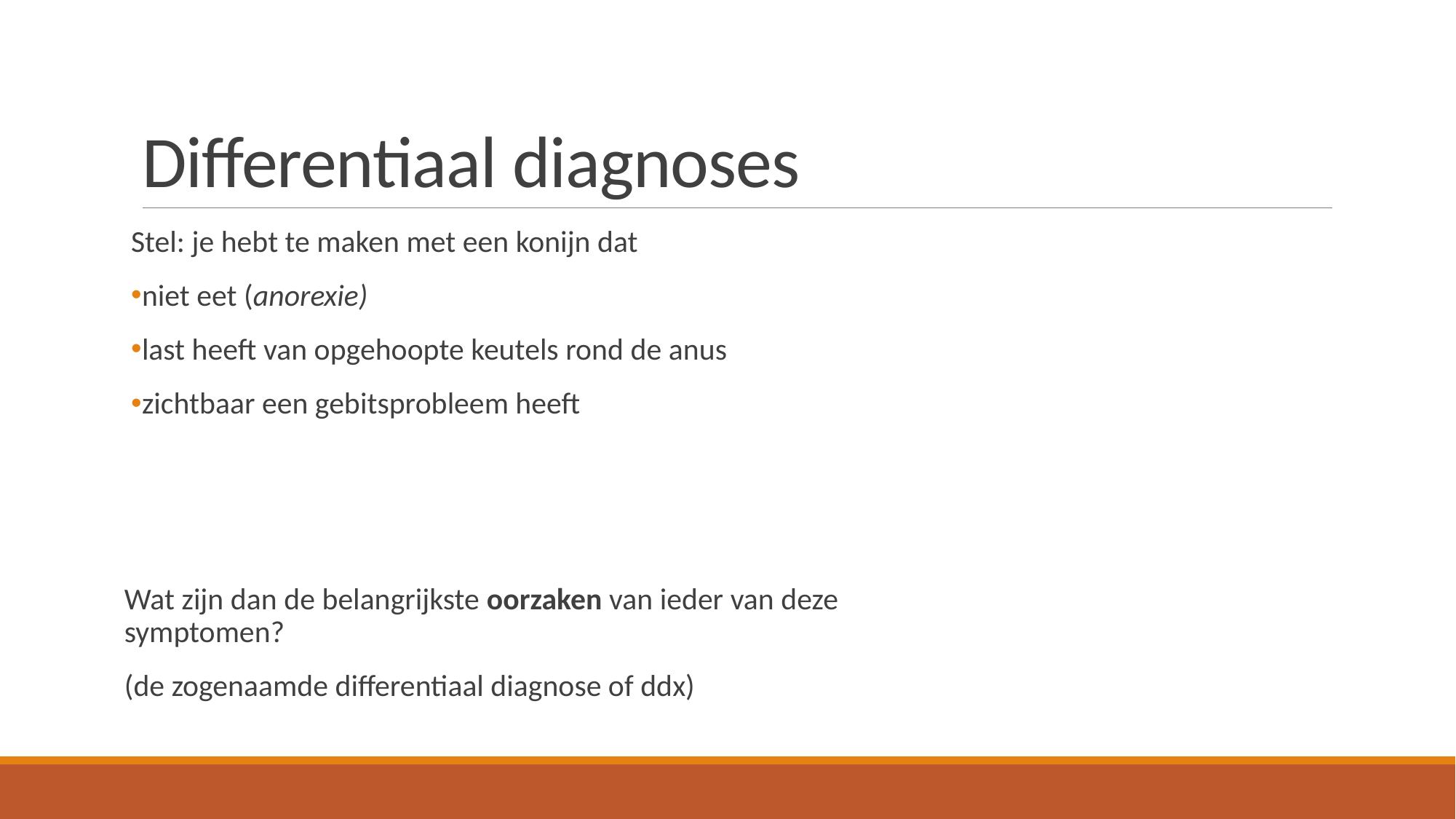

# Differentiaal diagnoses
Stel: je hebt te maken met een konijn dat
niet eet (anorexie)
last heeft van opgehoopte keutels rond de anus
zichtbaar een gebitsprobleem heeft
Wat zijn dan de belangrijkste oorzaken van ieder van deze symptomen?
(de zogenaamde differentiaal diagnose of ddx)